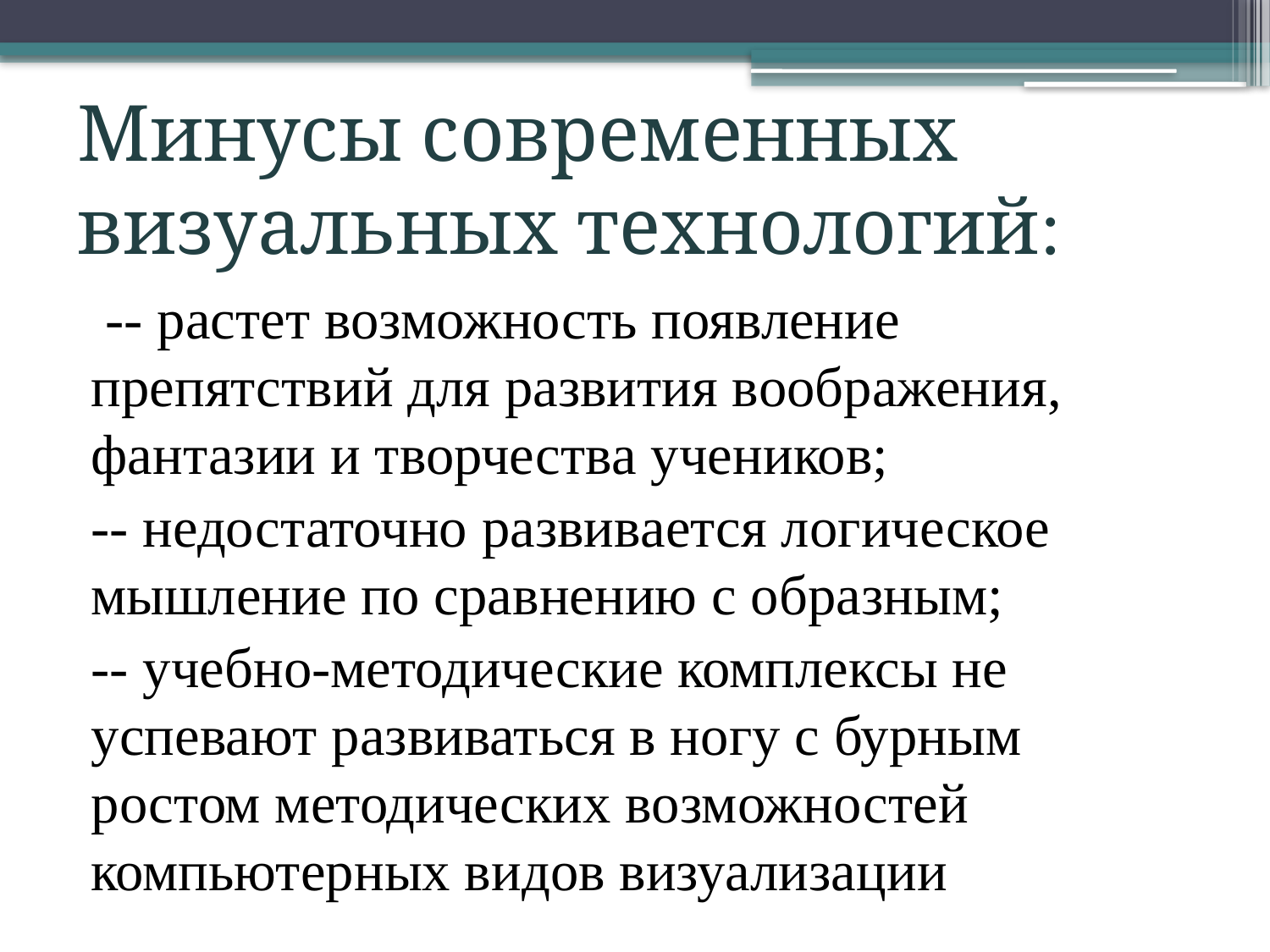

# Минусы современных визуальных технологий:
 -- растет возможность появление препятствий для развития воображения, фантазии и творчества учеников;
-- недостаточно развивается логическое мышление по сравнению с образным;
-- учебно-методические комплексы не успевают развиваться в ногу с бурным ростом методических возможностей компьютерных видов визуализации